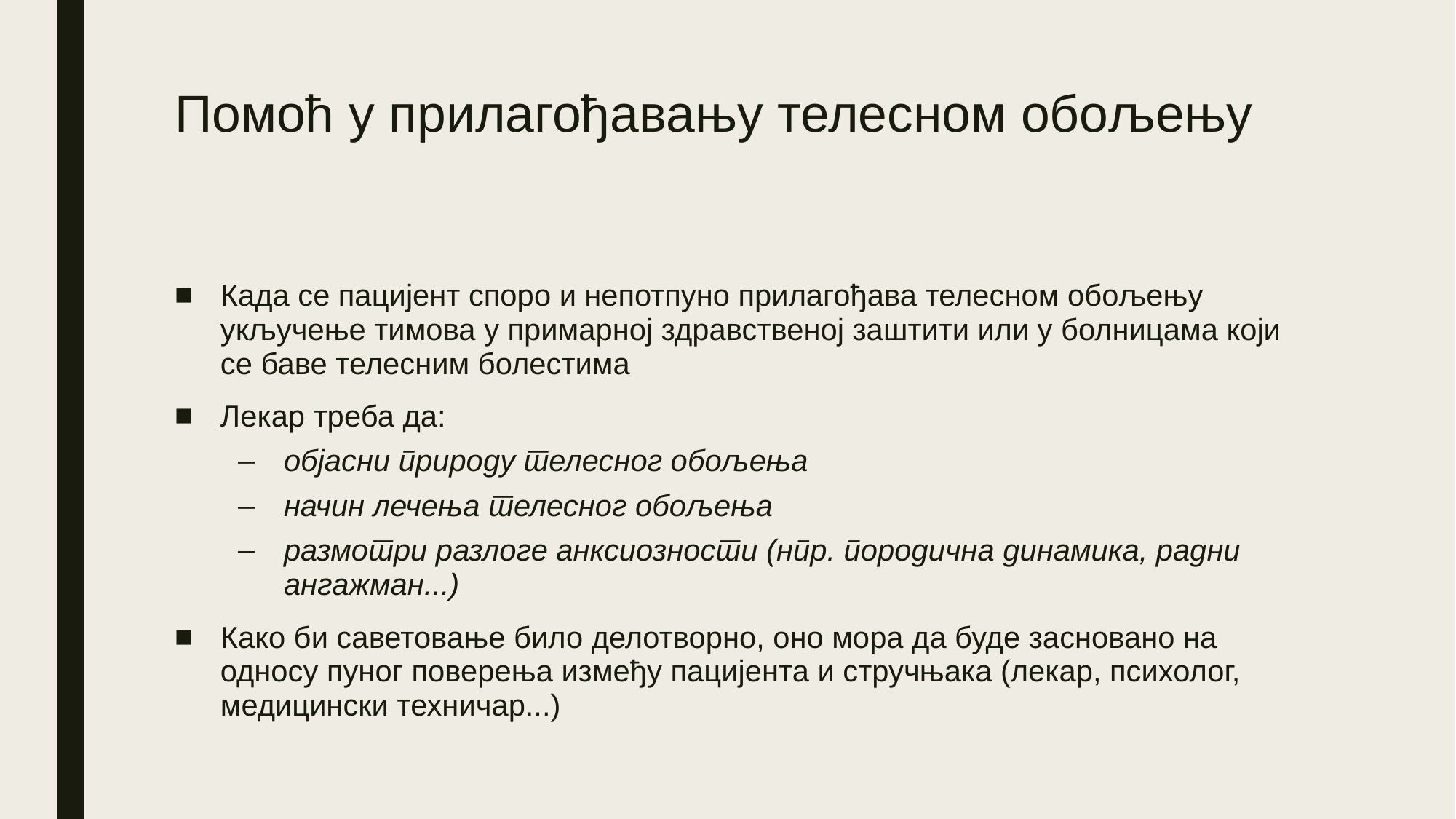

# Помоћ у прилагођавању телесном обољењу
Када се пацијент споро и непотпуно прилагођава телесном обољењу укључење тимова у примарној здравственој заштити или у болницама који се баве телесним болестима
Лекар треба да:
објасни природу телесног обољења
начин лечења телесног обољења
размотри разлоге анксиозности (нпр. породична динамика, радни ангажман...)
Како би саветовање било делотворно, оно мора да буде засновано на односу пуног поверења између пацијента и стручњака (лекар, психолог, медицински техничар...)